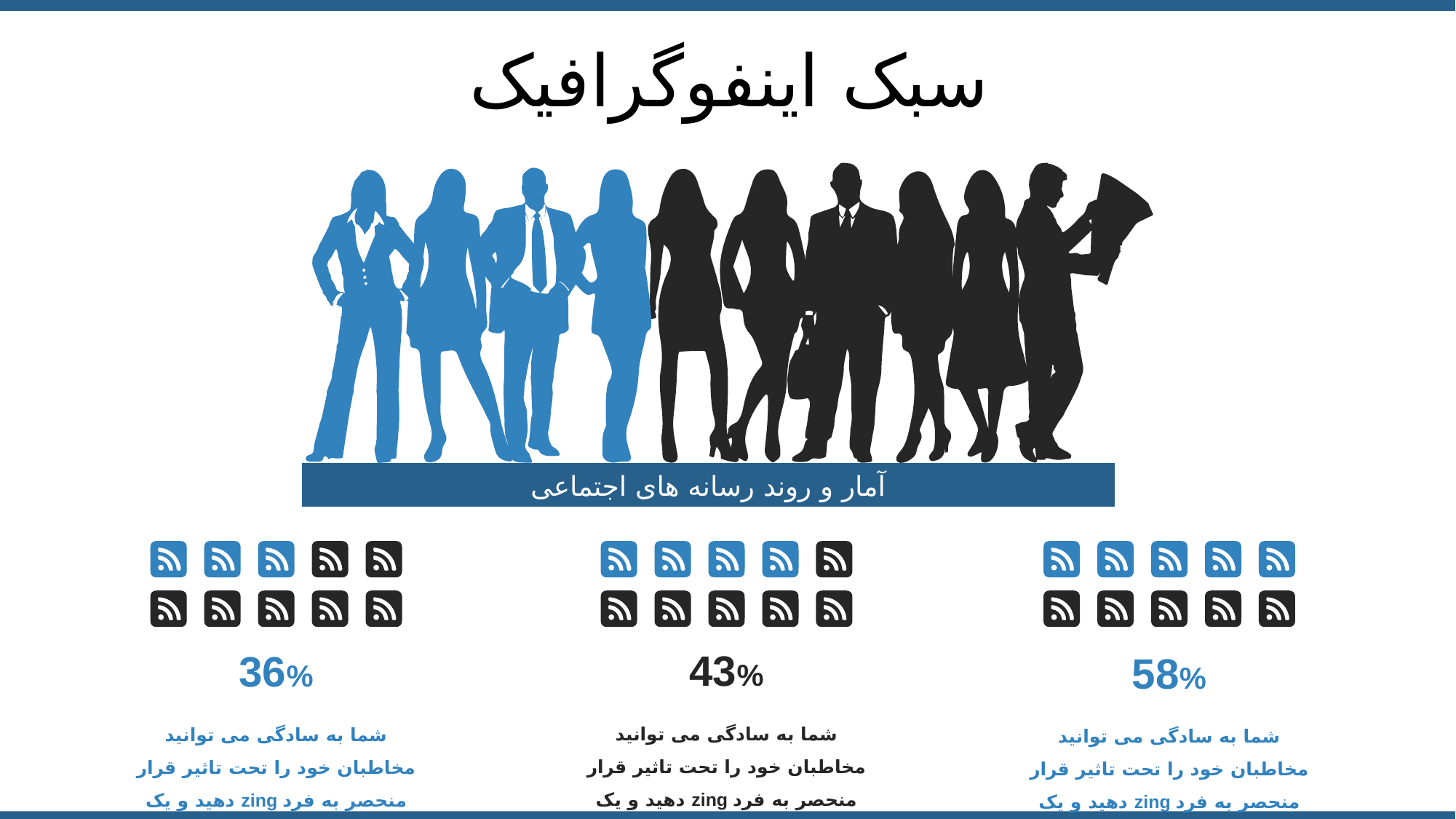

سبک اینفوگرافیک

آمار و روند رسانه های اجتماعی

43%
36%
58%
شما به سادگی می توانید مخاطبان خود را تحت تاثیر قرار دهید و یک zing منحصر به فرد اضافه کنید.
شما به سادگی می توانید مخاطبان خود را تحت تاثیر قرار دهید و یک zing منحصر به فرد اضافه کنید.
شما به سادگی می توانید مخاطبان خود را تحت تاثیر قرار دهید و یک zing منحصر به فرد اضافه کنید.